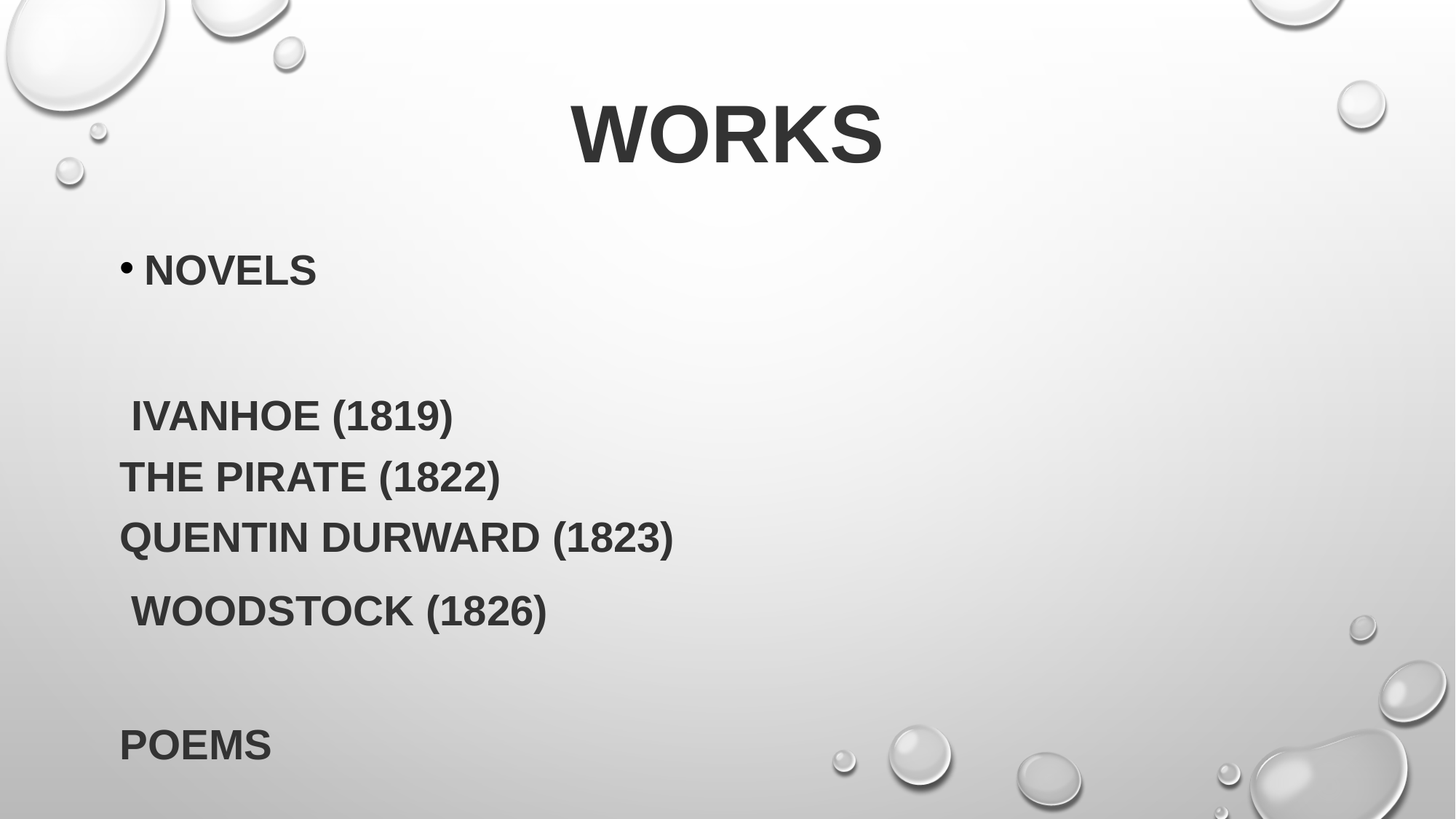

# WORKS

NOVELS

 Ivanhoe (1819)
The Pirate (1822)
Quentin Durward (1823)
 Woodstock (1826)
POEMS